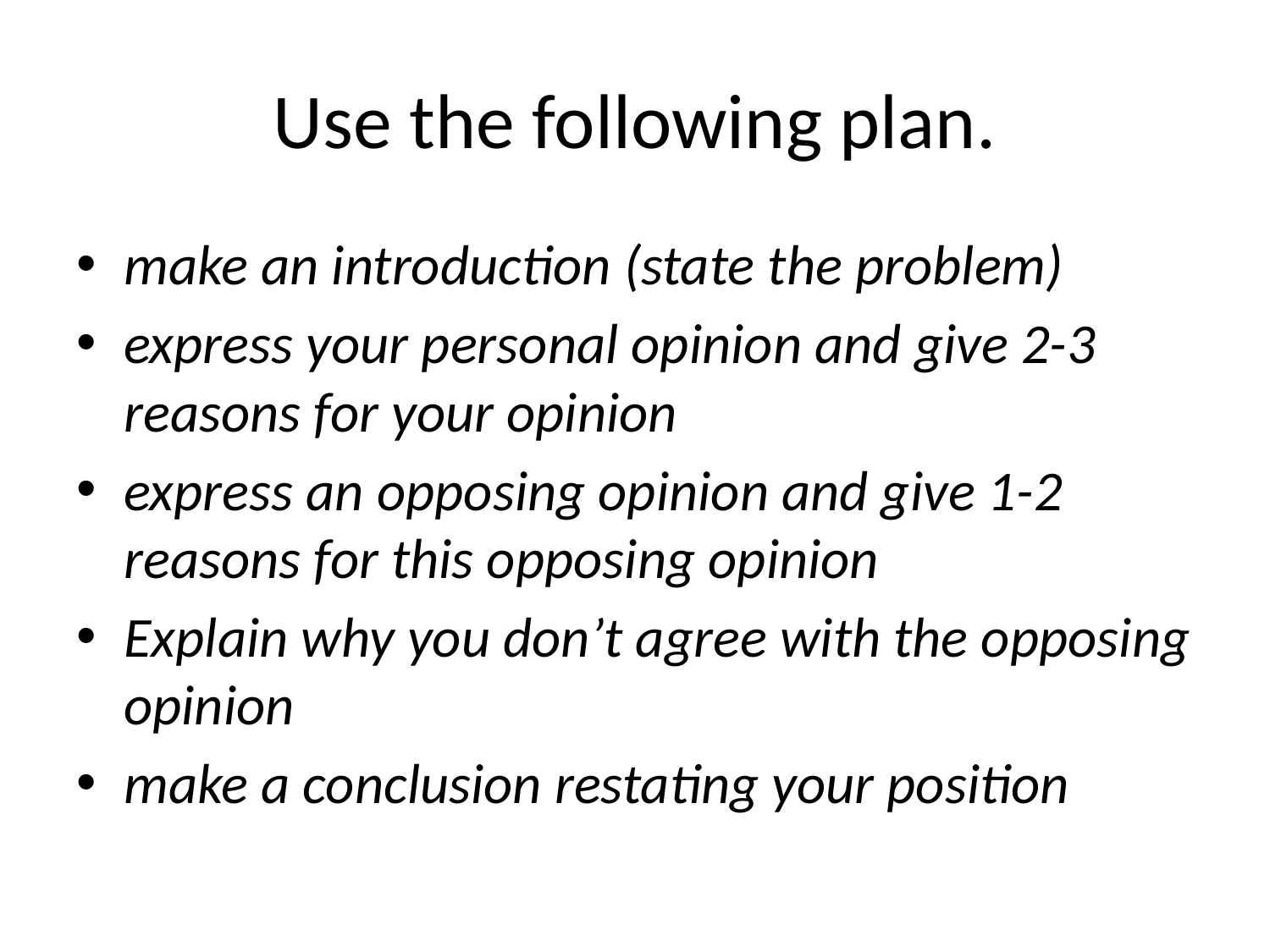

# Use the following plan.
make an introduction (state the problem)
express your personal opinion and give 2-3 reasons for your opinion
express an opposing opinion and give 1-2 reasons for this opposing opinion
Explain why you don’t agree with the opposing opinion
make a conclusion restating your position